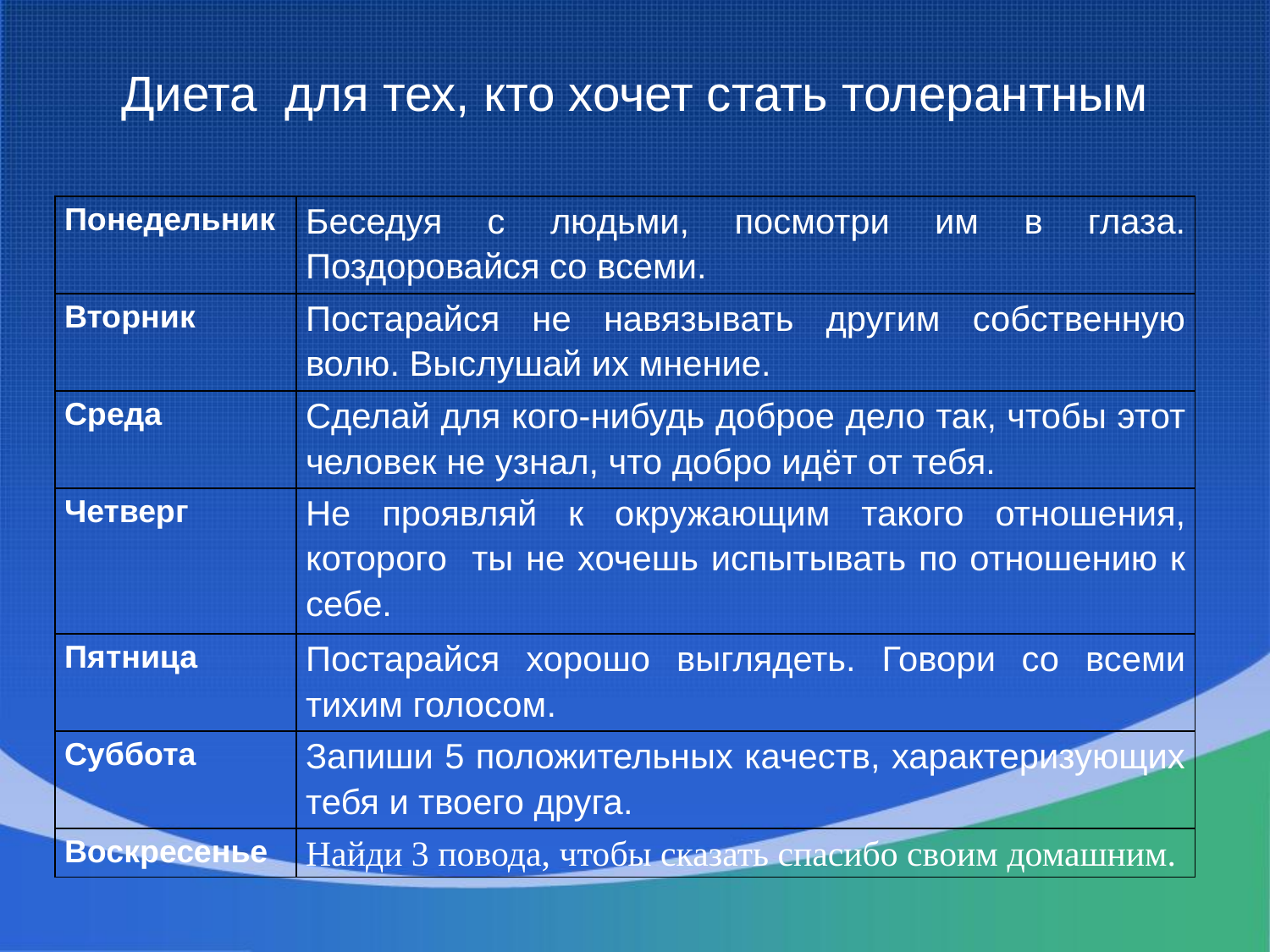

# Диета  для тех, кто хочет стать толерантным

| Понедельник | Беседуя с людьми, посмотри им в глаза. Поздоровайся со всеми. |
| --- | --- |
| Вторник | Постарайся не навязывать другим собственную волю. Выслушай их мнение. |
| Среда | Сделай для кого-нибудь доброе дело так, чтобы этот человек не узнал, что добро идёт от тебя. |
| Четверг | Не проявляй к окружающим такого отношения, которого ты не хочешь испытывать по отношению к себе. |
| Пятница | Постарайся хорошо выглядеть. Говори со всеми тихим голосом. |
| Суббота | Запиши 5 положительных качеств, характеризующих тебя и твоего друга. |
| Воскресенье | Найди 3 повода, чтобы сказать спасибо своим домашним. |